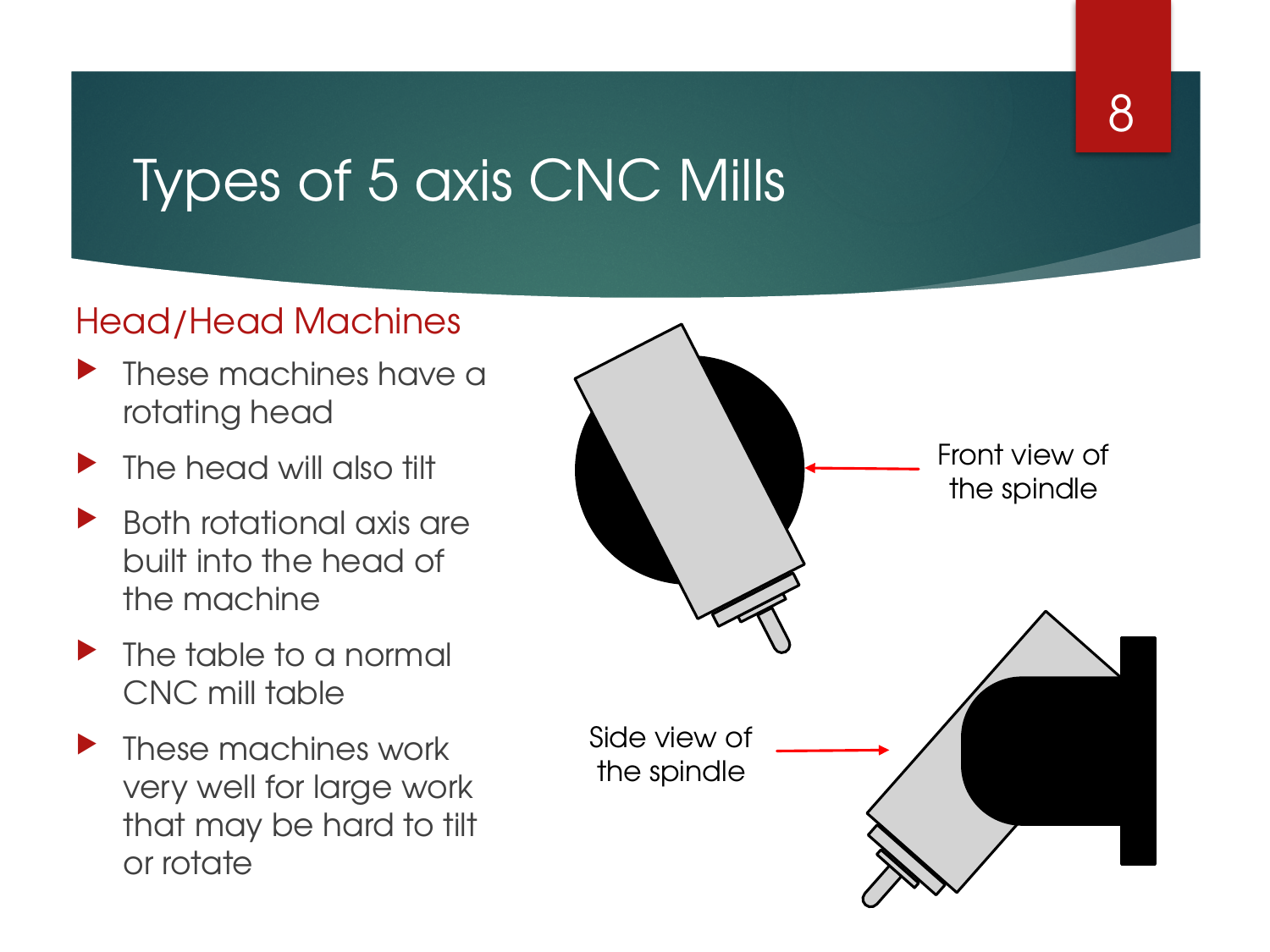

8
# Types of 5 axis CNC Mills
Head/Head Machines

These machines have a rotating head
The head will also tilt
Both rotational axis are built into the head of the machine
The table to a normal CNC mill table
These machines work very well for large work that may be hard to tilt or rotate

Front view of the spindle

Side view of the spindle